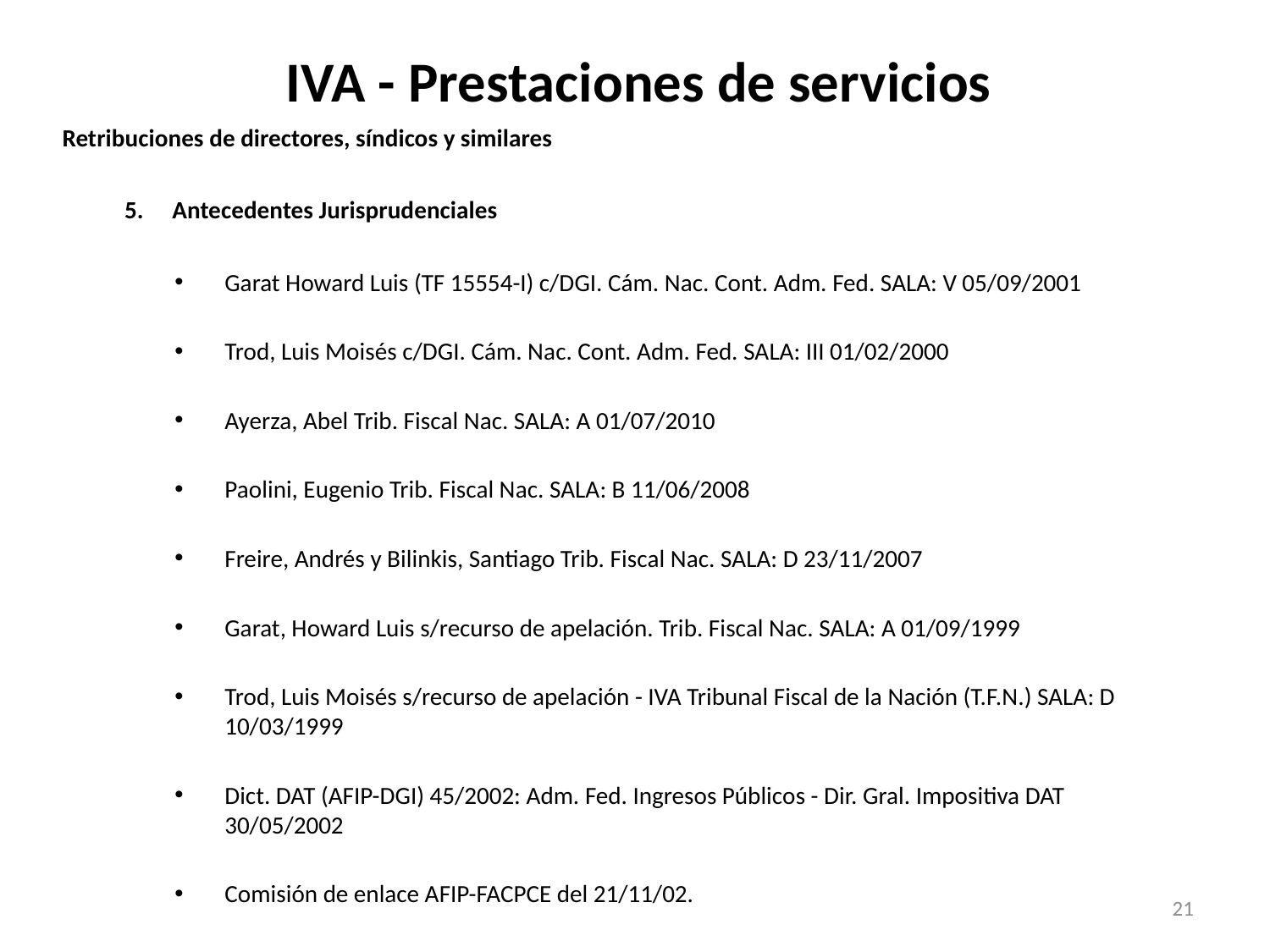

# IVA - Prestaciones de servicios
Retribuciones de directores, síndicos y similares

Antecedentes Jurisprudenciales

Garat Howard Luis (TF 15554-I) c/DGI. Cám. Nac. Cont. Adm. Fed. SALA: V 05/09/2001

Trod, Luis Moisés c/DGI. Cám. Nac. Cont. Adm. Fed. SALA: III 01/02/2000

Ayerza, Abel Trib. Fiscal Nac. SALA: A 01/07/2010

Paolini, Eugenio Trib. Fiscal Nac. SALA: B 11/06/2008

Freire, Andrés y Bilinkis, Santiago Trib. Fiscal Nac. SALA: D 23/11/2007

Garat, Howard Luis s/recurso de apelación. Trib. Fiscal Nac. SALA: A 01/09/1999

Trod, Luis Moisés s/recurso de apelación - IVA Tribunal Fiscal de la Nación (T.F.N.) SALA: D 10/03/1999

Dict. DAT (AFIP-DGI) 45/2002: Adm. Fed. Ingresos Públicos - Dir. Gral. Impositiva DAT 30/05/2002

Comisión de enlace AFIP-FACPCE del 21/11/02.
21